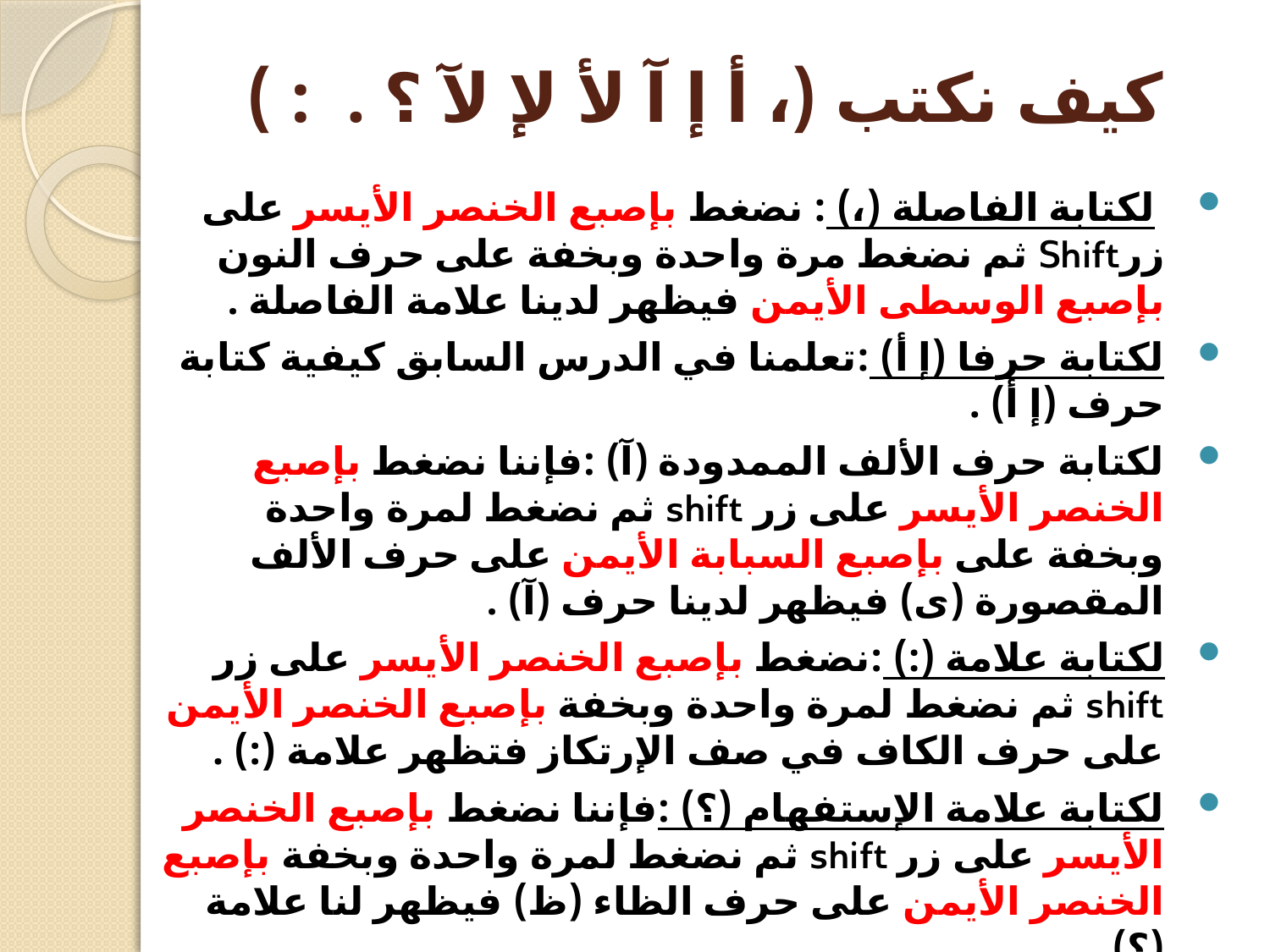

# كيف نكتب (، أ إ آ لأ لإ لآ ؟ .  : )
 لكتابة الفاصلة (،) : نضغط بإصبع الخنصر الأيسر على زرShift ثم نضغط مرة واحدة وبخفة على حرف النون بإصبع الوسطى الأيمن فيظهر لدينا علامة الفاصلة .
لكتابة حرفا (إ أ) :تعلمنا في الدرس السابق كيفية كتابة حرف (إ أ) .
لكتابة حرف الألف الممدودة (آ) :فإننا نضغط بإصبع الخنصر الأيسر على زر shift ثم نضغط لمرة واحدة وبخفة على بإصبع السبابة الأيمن على حرف الألف المقصورة (ى) فيظهر لدينا حرف (آ) .
لكتابة علامة (:) :نضغط بإصبع الخنصر الأيسر على زر shift ثم نضغط لمرة واحدة وبخفة بإصبع الخنصر الأيمن على حرف الكاف في صف الإرتكاز فتظهر علامة (:) .
لكتابة علامة الإستفهام (؟) :فإننا نضغط بإصبع الخنصر الأيسر على زر shift ثم نضغط لمرة واحدة وبخفة بإصبع الخنصر الأيمن على حرف الظاء (ظ) فيظهر لنا علامة (؟) .
لكتابة النقطة (.) :فإننا نضغط بإصبع الخنصر الأيسر على زر shift ثم نضغط لمرة واحدة وبخفة بإصبع الخنصر الأيمن على حرف الزاي فتظهر لنا علامة (.) .